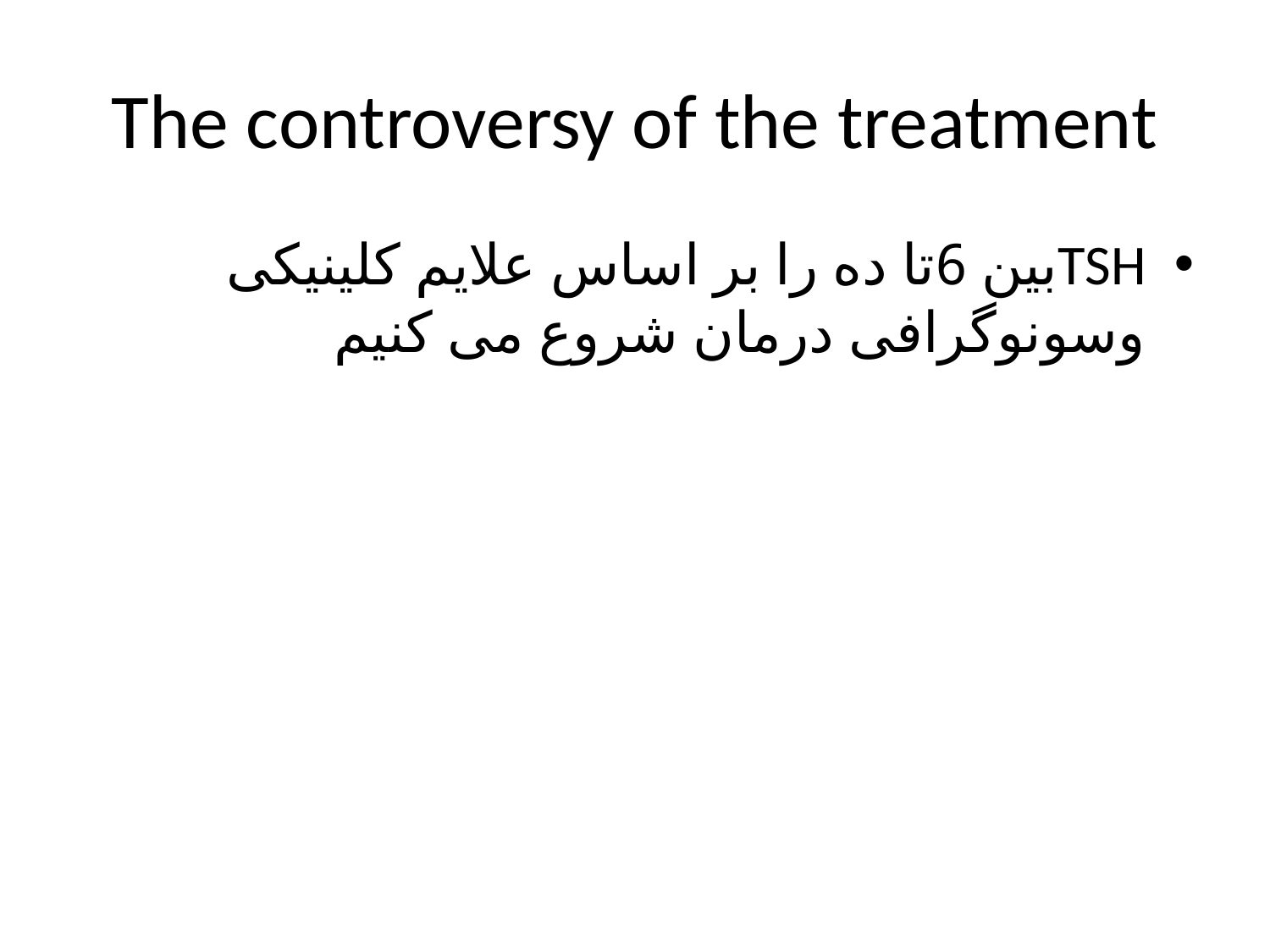

# The controversy of the treatment
TSHبین 6تا ده را بر اساس علایم کلینیکی وسونوگرافی درمان شروع می کنیم